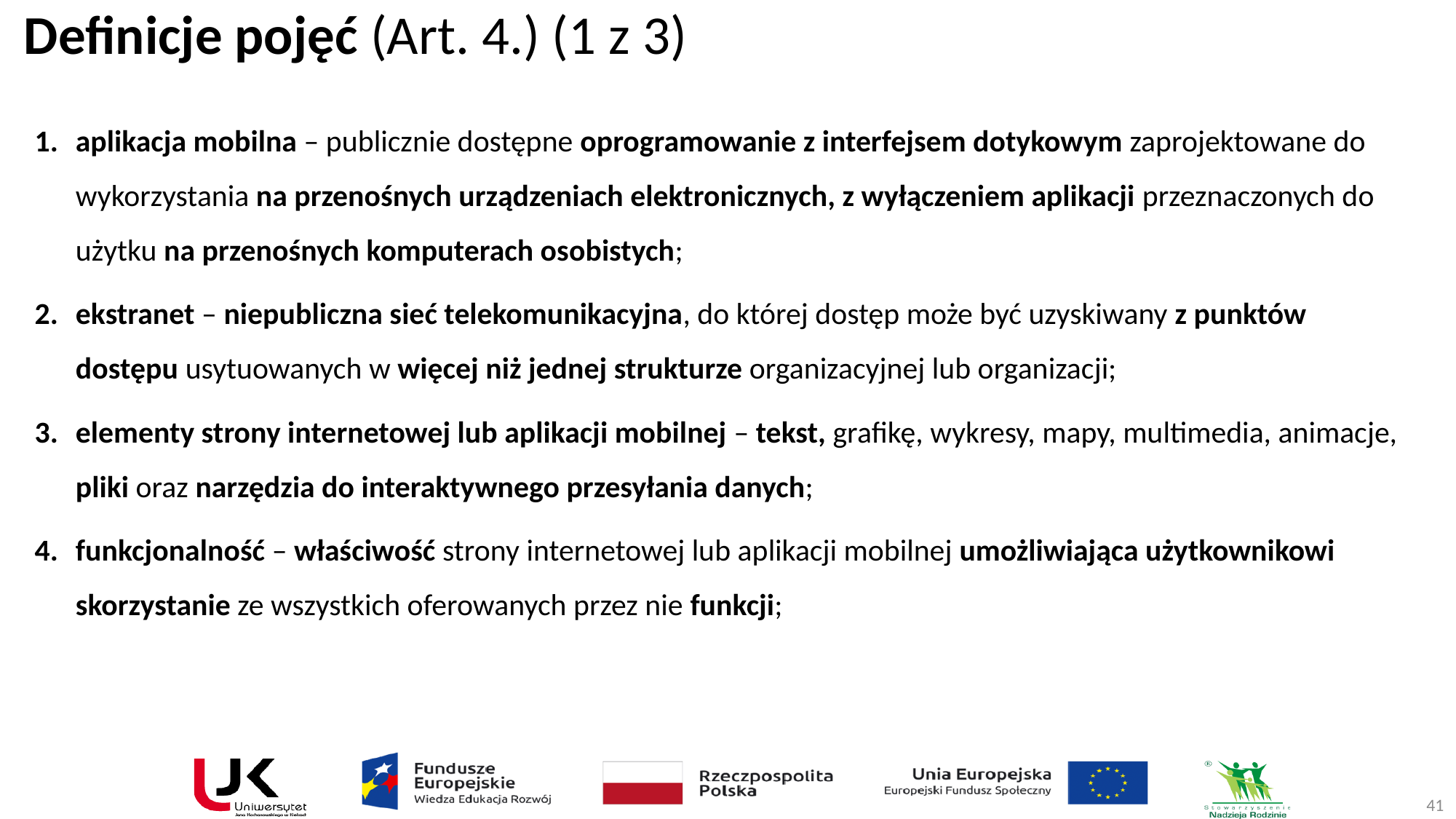

# Definicje pojęć (Art. 4.) (1 z 3)
aplikacja mobilna – publicznie dostępne oprogramowanie z interfejsem dotykowym zaprojektowane do wykorzystania na przenośnych urządzeniach elektronicznych, z wyłączeniem aplikacji przeznaczonych do użytku na przenośnych komputerach osobistych;
ekstranet – niepubliczna sieć telekomunikacyjna, do której dostęp może być uzyskiwany z punktów dostępu usytuowanych w więcej niż jednej strukturze organizacyjnej lub organizacji;
elementy strony internetowej lub aplikacji mobilnej – tekst, grafikę, wykresy, mapy, multimedia, animacje, pliki oraz narzędzia do interaktywnego przesyłania danych;
funkcjonalność – właściwość strony internetowej lub aplikacji mobilnej umożliwiająca użytkownikowi skorzystanie ze wszystkich oferowanych przez nie funkcji;
41